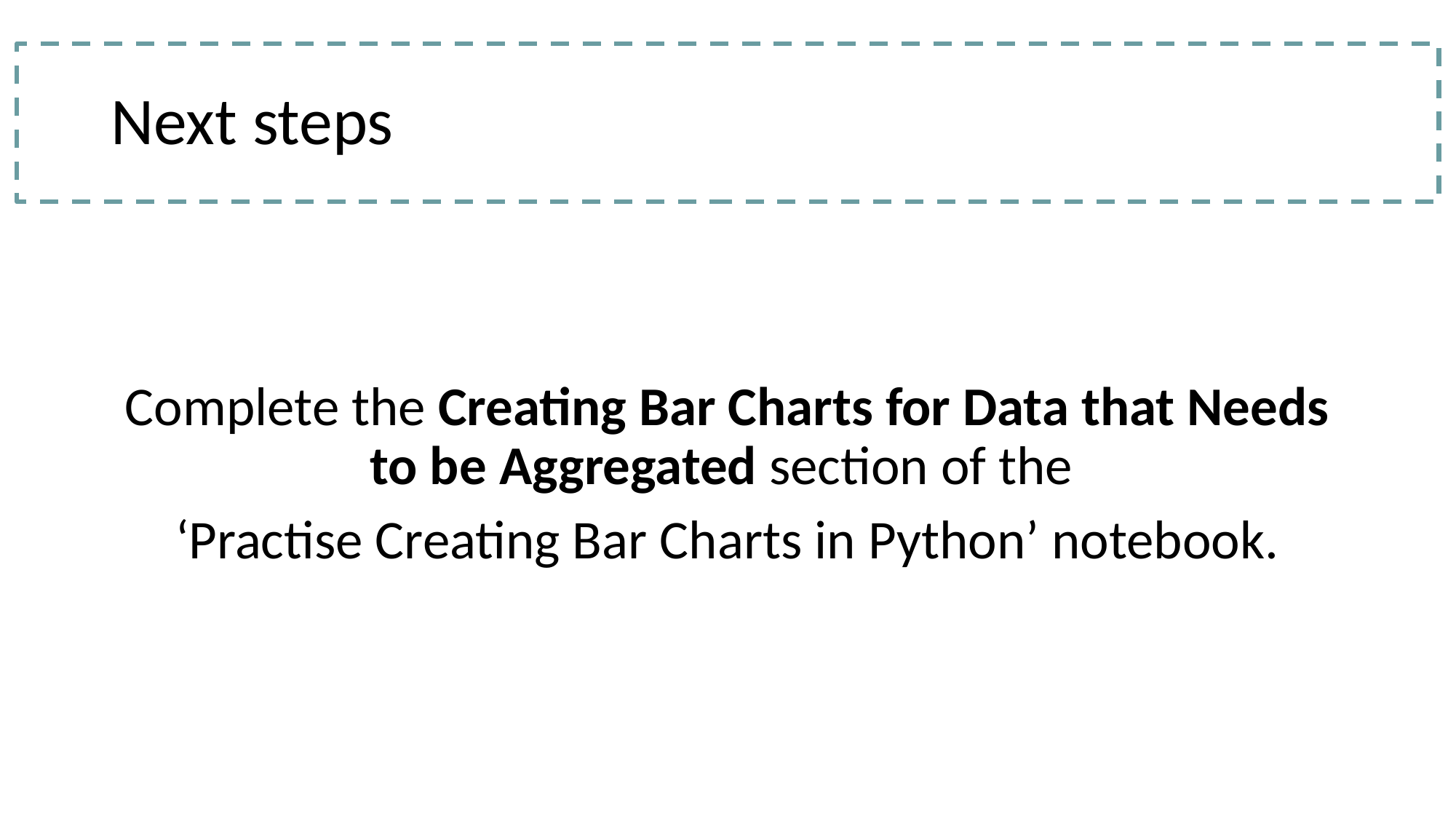

# Next steps

Complete the Creating Bar Charts for Data that Needs to be Aggregated section of the
‘Practise Creating Bar Charts in Python’ notebook.